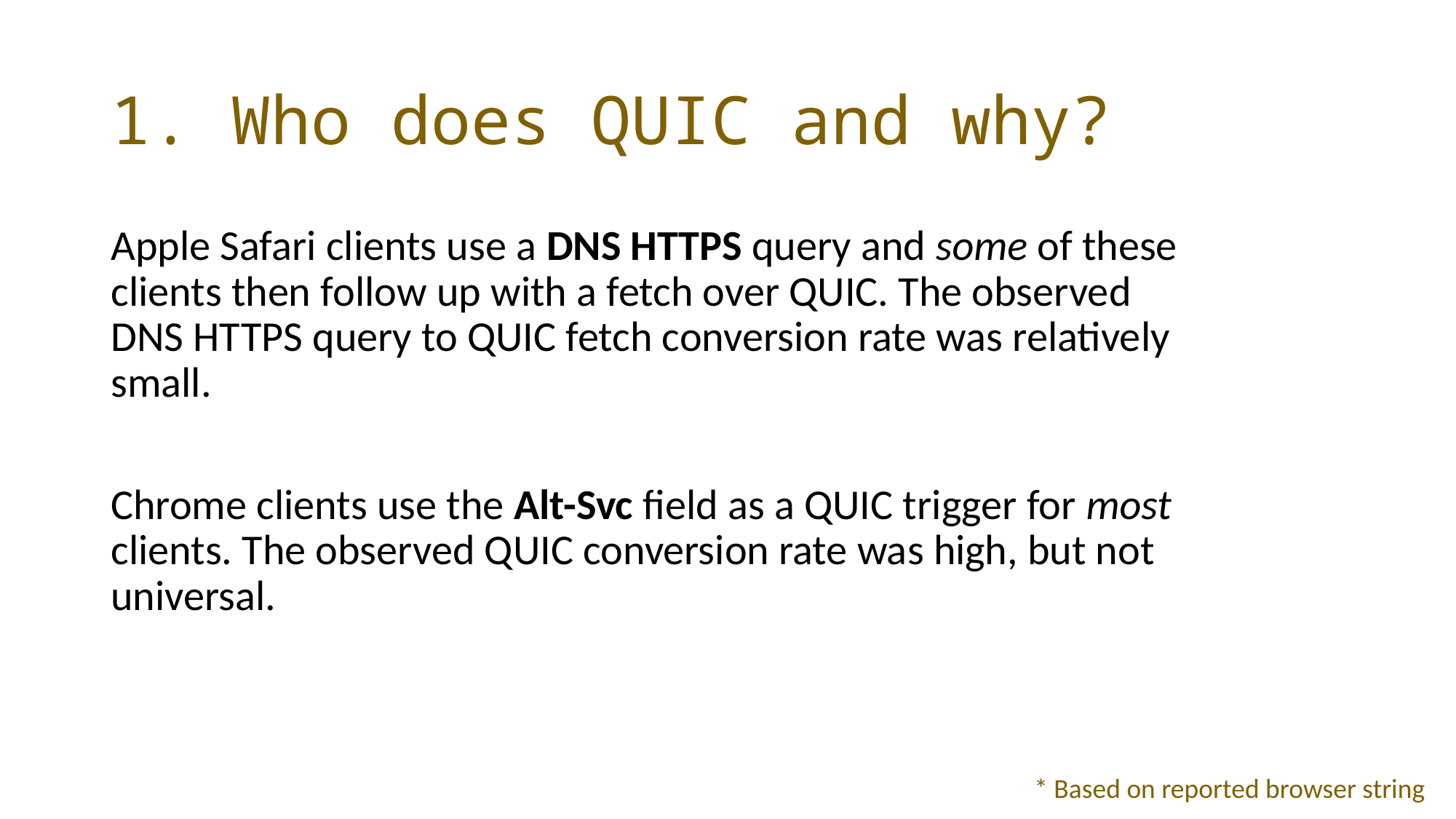

# 1. Who does QUIC and why?
Apple Safari clients use a DNS HTTPS query and some of these clients then follow up with a fetch over QUIC. The observed DNS HTTPS query to QUIC fetch conversion rate was relatively small.

Chrome clients use the Alt-Svc field as a QUIC trigger for most clients. The observed QUIC conversion rate was high, but not universal.
* Based on reported browser string